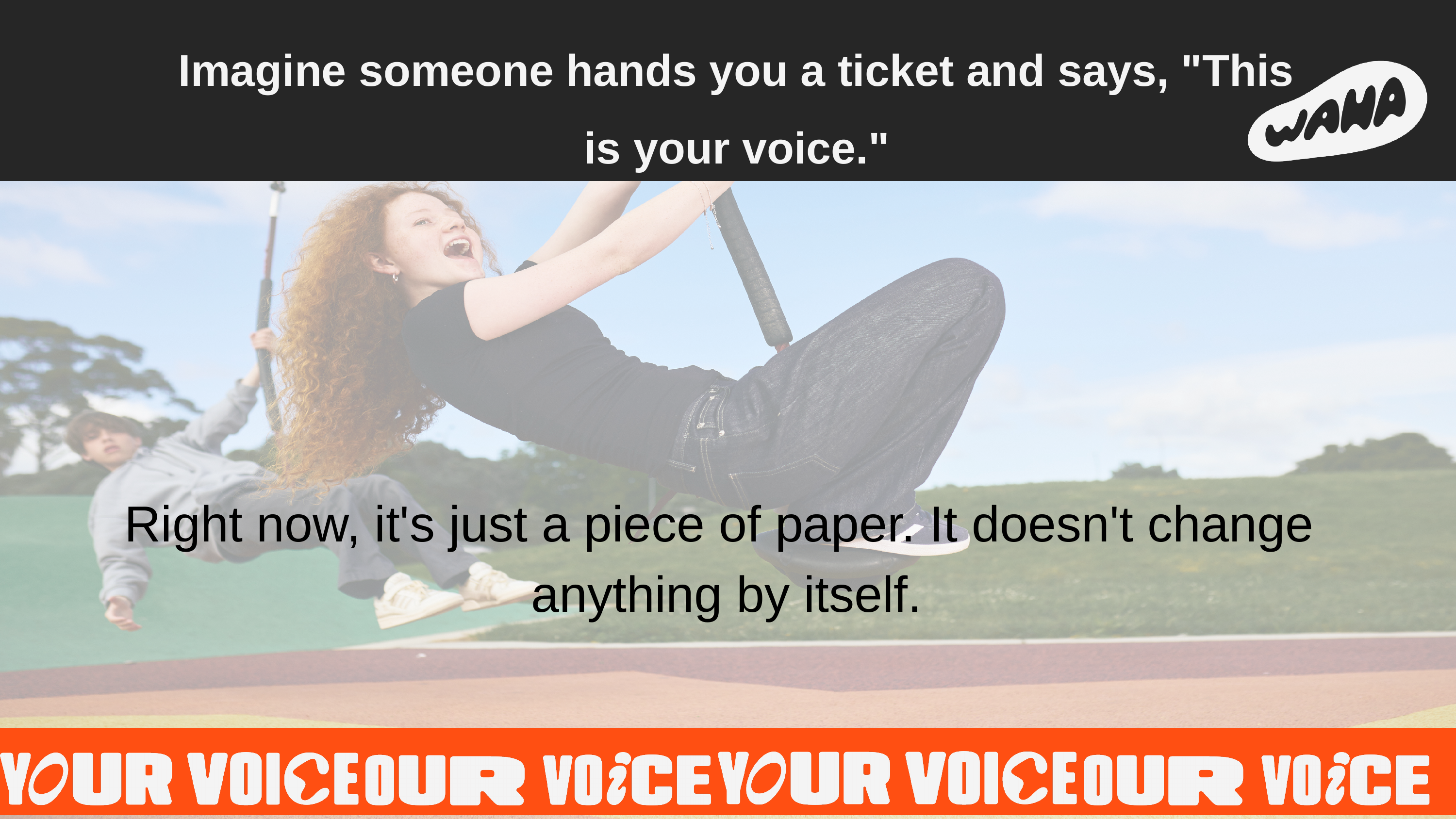

Imagine someone hands you a ticket and says, "This is your voice."

Right now, it's just a piece of paper. It doesn't change
anything by itself.